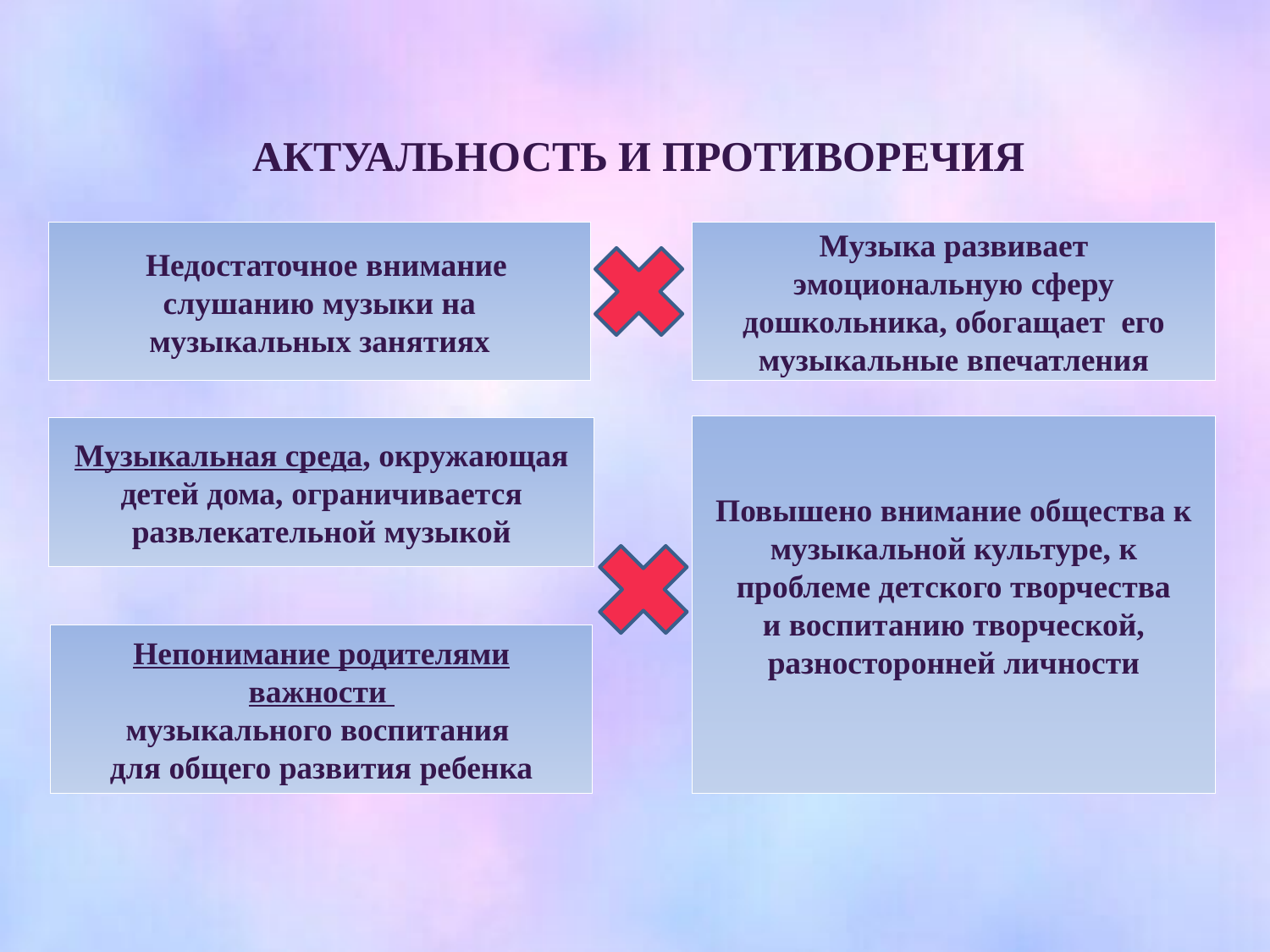

# АКТУАЛЬНОСТЬ И ПРОТИВОРЕЧИЯ
 Недостаточное внимание слушанию музыки на музыкальных занятиях
Музыка развивает эмоциональную сферу дошкольника, обогащает  его музыкальные впечатления

Повышено внимание общества к музыкальной культуре, к проблеме детского творчества
и воспитанию творческой, разносторонней личности

Музыкальная среда, окружающая детей дома, ограничивается развлекательной музыкой

Непонимание родителями важности
музыкального воспитания
для общего развития ребенка